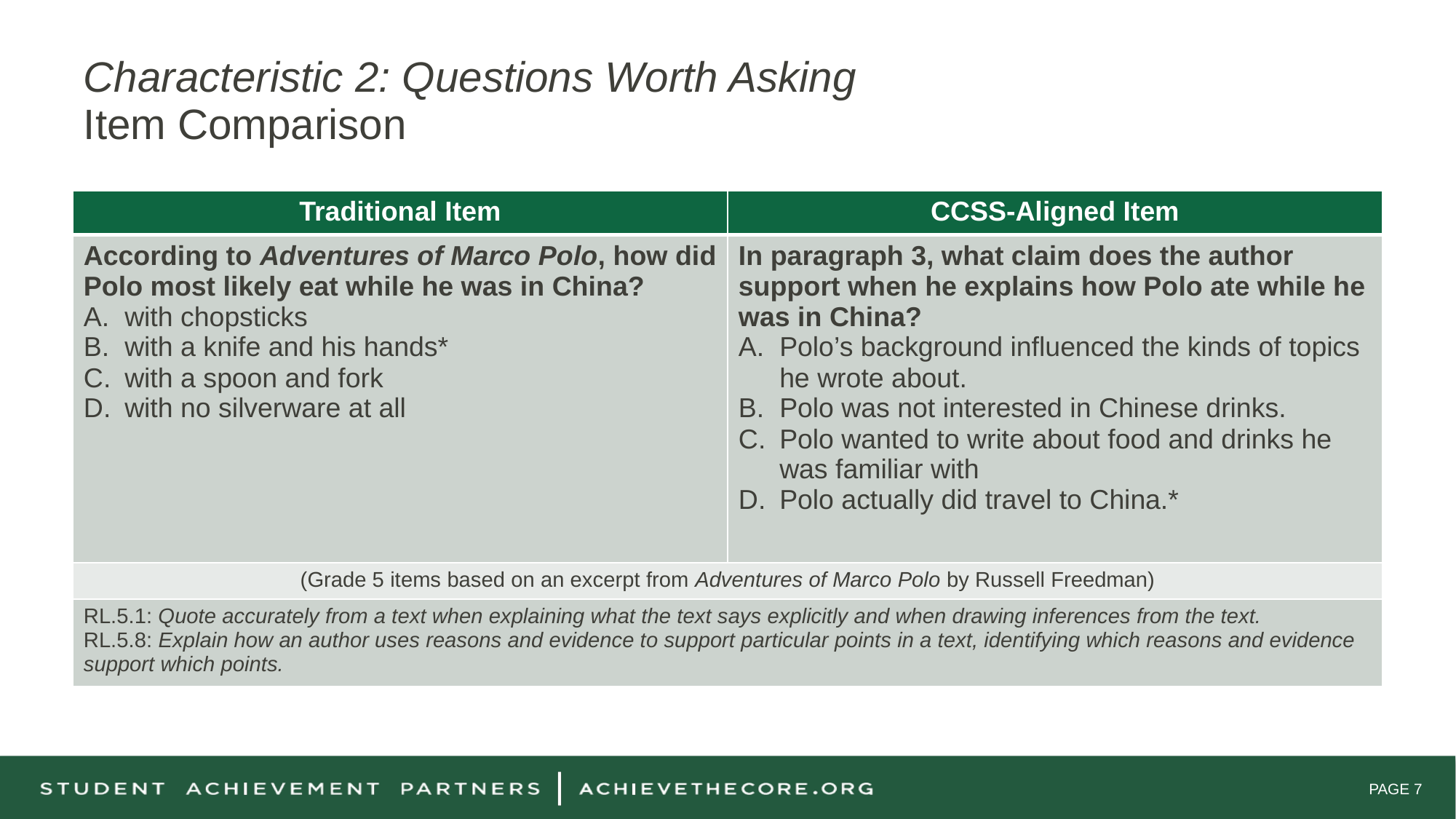

# Characteristic 2: Questions Worth Asking Item Comparison
| Traditional Item | CCSS-Aligned Item |
| --- | --- |
| According to Adventures of Marco Polo, how did Polo most likely eat while he was in China? with chopsticks with a knife and his hands\* with a spoon and fork with no silverware at all | In paragraph 3, what claim does the author support when he explains how Polo ate while he was in China? Polo’s background influenced the kinds of topics he wrote about. Polo was not interested in Chinese drinks. Polo wanted to write about food and drinks he was familiar with Polo actually did travel to China.\* |
| (Grade 5 items based on an excerpt from Adventures of Marco Polo by Russell Freedman) |  |
| RL.5.1: Quote accurately from a text when explaining what the text says explicitly and when drawing inferences from the text. RL.5.8: Explain how an author uses reasons and evidence to support particular points in a text, identifying which reasons and evidence support which points. |  |